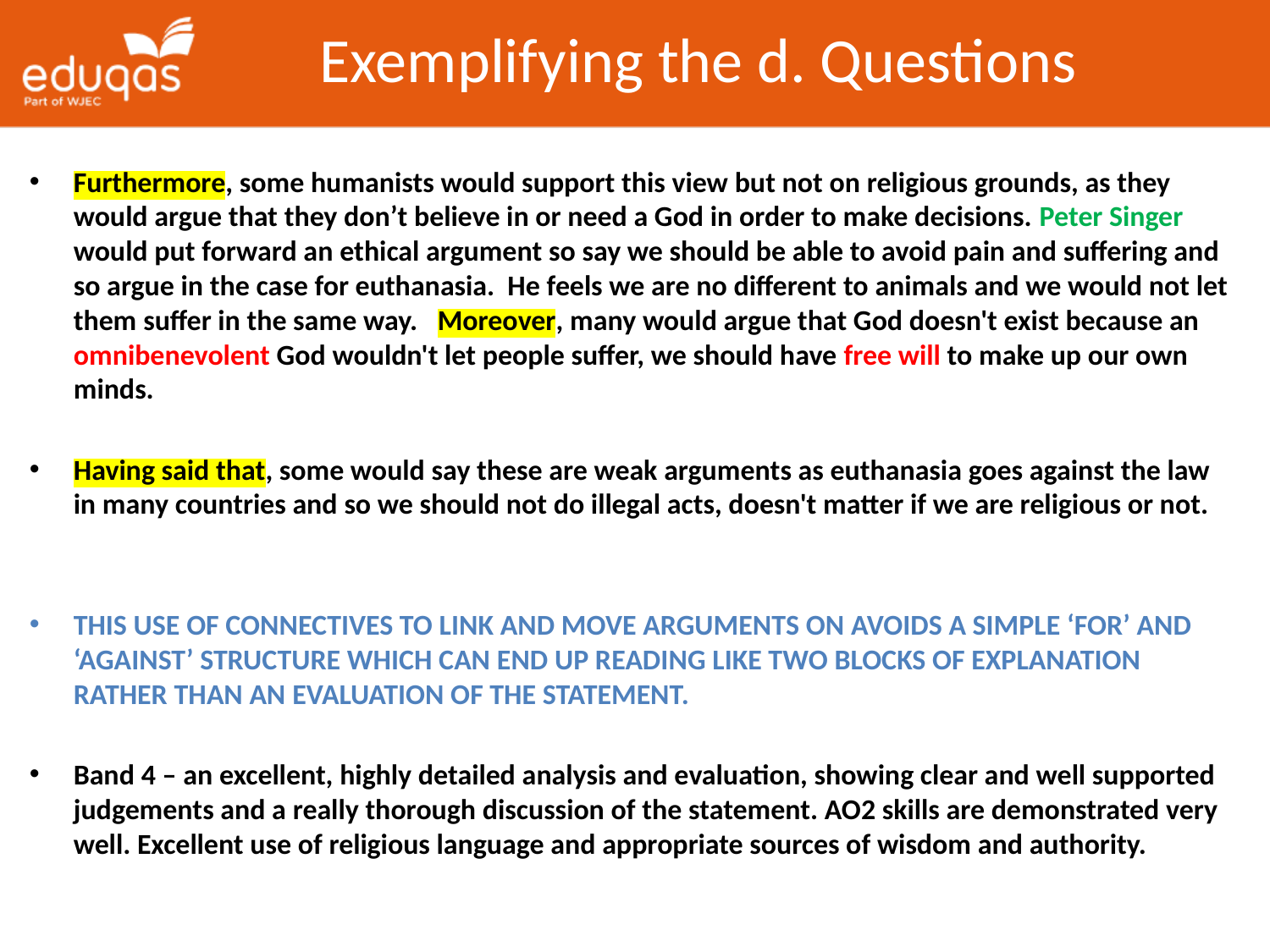

# Exemplifying the d. Questions
Furthermore, some humanists would support this view but not on religious grounds, as they would argue that they don’t believe in or need a God in order to make decisions. Peter Singer would put forward an ethical argument so say we should be able to avoid pain and suffering and so argue in the case for euthanasia.  He feels we are no different to animals and we would not let them suffer in the same way.   Moreover, many would argue that God doesn't exist because an omnibenevolent God wouldn't let people suffer, we should have free will to make up our own minds.

Having said that, some would say these are weak arguments as euthanasia goes against the law in many countries and so we should not do illegal acts, doesn't matter if we are religious or not.

THIS USE OF CONNECTIVES TO LINK AND MOVE ARGUMENTS ON AVOIDS A SIMPLE ‘FOR’ AND ‘AGAINST’ STRUCTURE WHICH CAN END UP READING LIKE TWO BLOCKS OF EXPLANATION RATHER THAN AN EVALUATION OF THE STATEMENT.

Band 4 – an excellent, highly detailed analysis and evaluation, showing clear and well supported judgements and a really thorough discussion of the statement. AO2 skills are demonstrated very well. Excellent use of religious language and appropriate sources of wisdom and authority.